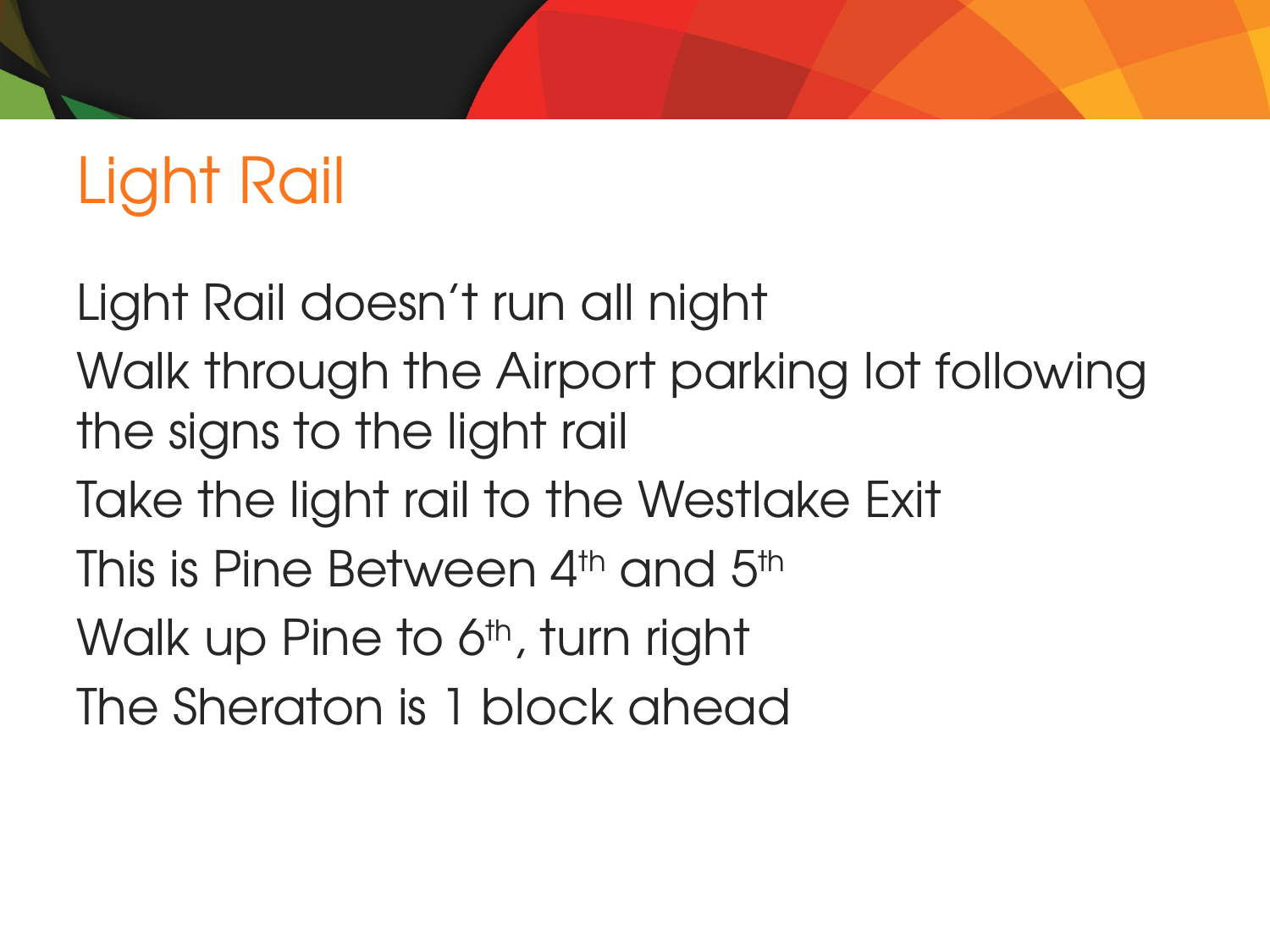

# Light Rail
Light Rail doesn’t run all night
Walk through the Airport parking lot following the signs to the light rail
Take the light rail to the Westlake Exit
This is Pine Between 4th and 5th
Walk up Pine to 6th, turn right
The Sheraton is 1 block ahead